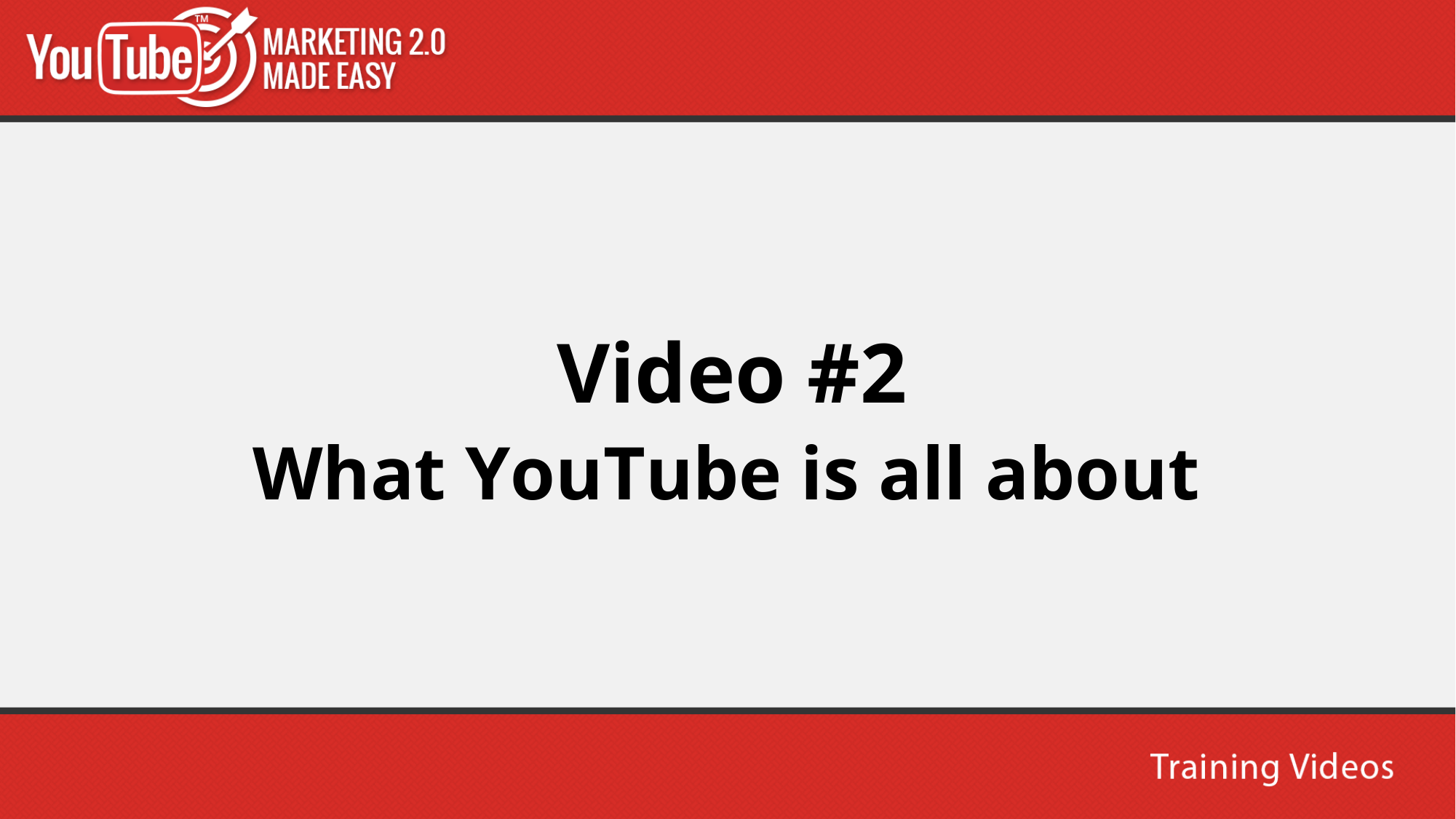

Video #2
What YouTube is all about